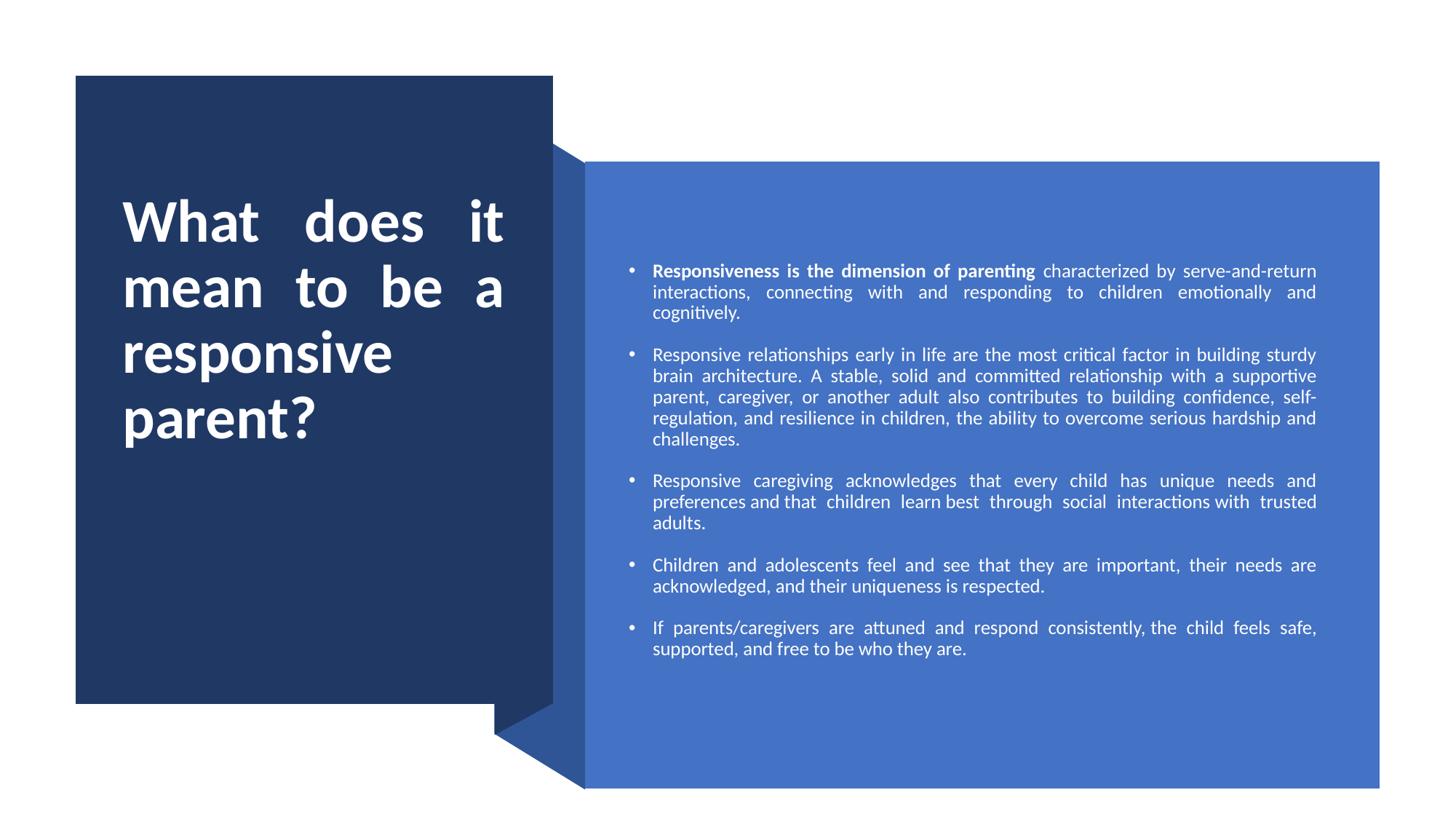

# What does it mean to be a responsive parent?

Responsiveness is the dimension of parenting characterized by serve-and-return interactions, connecting with and responding to children emotionally and cognitively.

Responsive relationships early in life are the most critical factor in building sturdy brain architecture. A stable, solid and committed relationship with a supportive parent, caregiver, or another adult also contributes to building confidence, self-regulation, and resilience in children, the ability to overcome serious hardship and challenges.

Responsive caregiving acknowledges that every child has unique needs and preferences and that children learn best through social interactions with trusted adults.

Children and adolescents feel and see that they are important, their needs are acknowledged, and their uniqueness is respected.

If parents/caregivers are attuned and respond consistently, the child feels safe, supported, and free to be who they are.